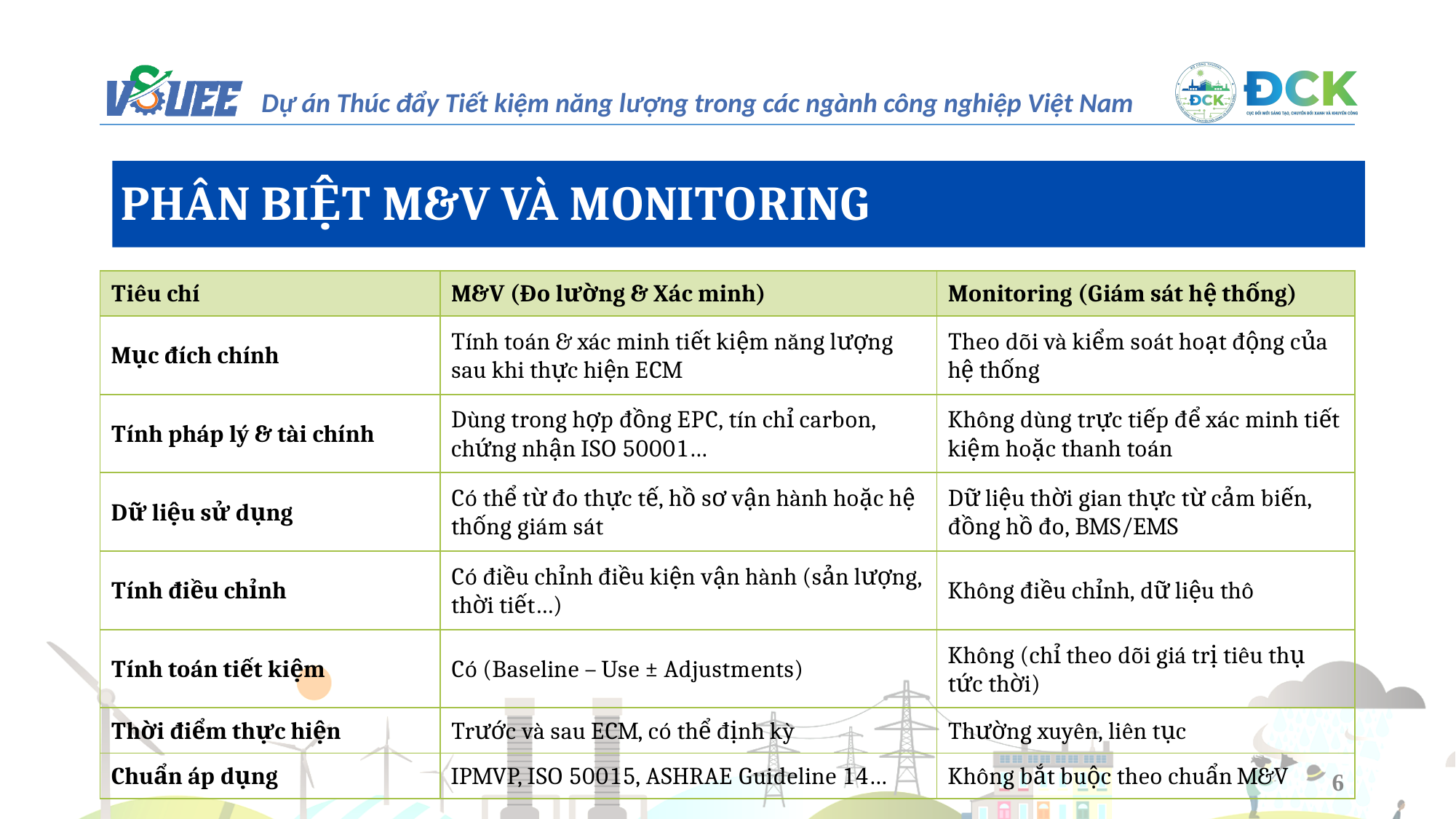

PHÂN BIỆT M&V VÀ MONITORING
| Tiêu chí | M&V (Đo lường & Xác minh) | Monitoring (Giám sát hệ thống) |
| --- | --- | --- |
| Mục đích chính | Tính toán & xác minh tiết kiệm năng lượng sau khi thực hiện ECM | Theo dõi và kiểm soát hoạt động của hệ thống |
| Tính pháp lý & tài chính | Dùng trong hợp đồng EPC, tín chỉ carbon, chứng nhận ISO 50001… | Không dùng trực tiếp để xác minh tiết kiệm hoặc thanh toán |
| Dữ liệu sử dụng | Có thể từ đo thực tế, hồ sơ vận hành hoặc hệ thống giám sát | Dữ liệu thời gian thực từ cảm biến, đồng hồ đo, BMS/EMS |
| Tính điều chỉnh | Có điều chỉnh điều kiện vận hành (sản lượng, thời tiết…) | Không điều chỉnh, dữ liệu thô |
| Tính toán tiết kiệm | Có (Baseline – Use ± Adjustments) | Không (chỉ theo dõi giá trị tiêu thụ tức thời) |
| Thời điểm thực hiện | Trước và sau ECM, có thể định kỳ | Thường xuyên, liên tục |
| Chuẩn áp dụng | IPMVP, ISO 50015, ASHRAE Guideline 14… | Không bắt buộc theo chuẩn M&V |
6